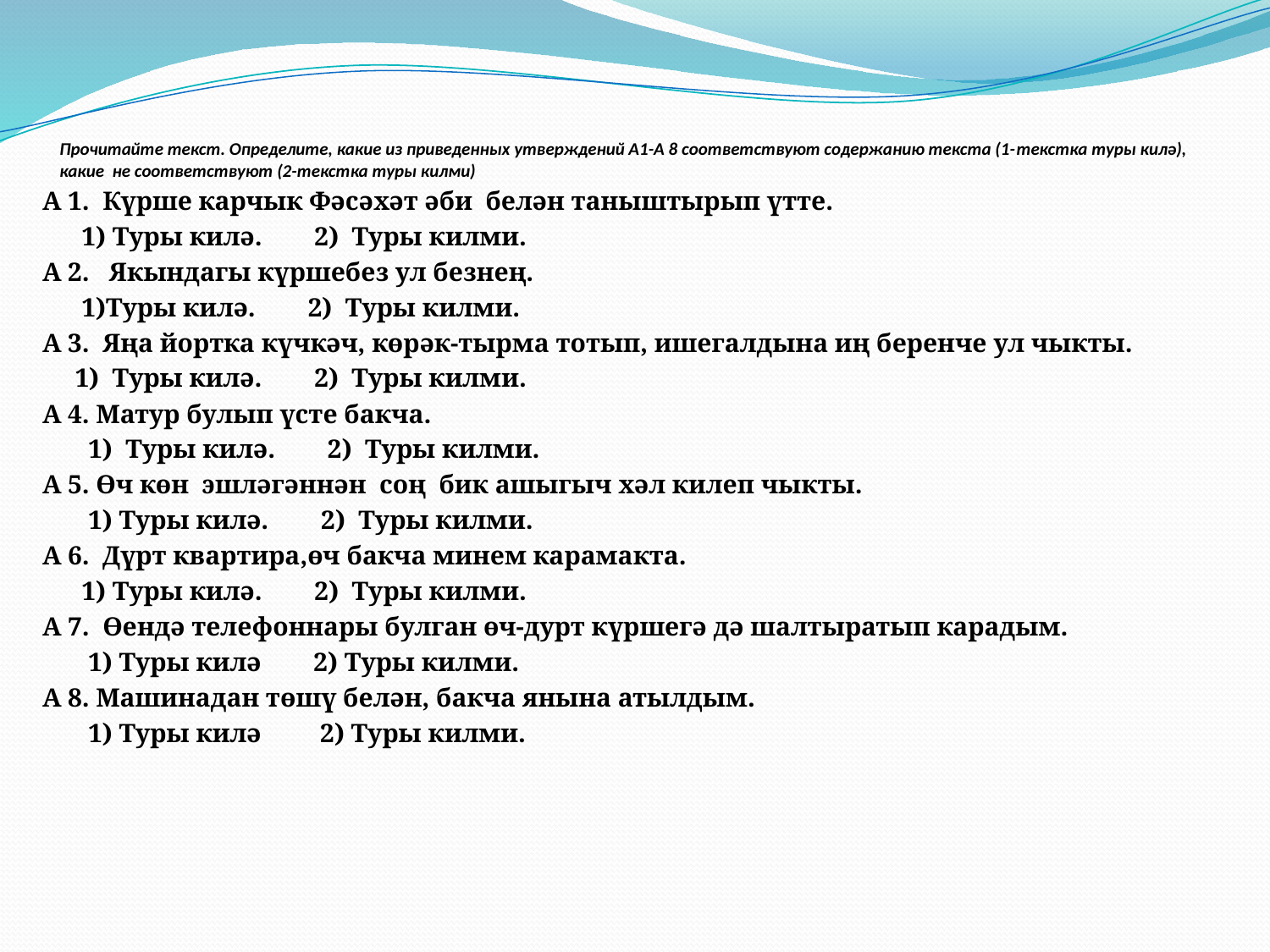

# Прочитайте текст. Определите, какие из приведенных утверждений А1-А 8 соответствуют содержанию текста (1-текстка туры килә), какие  не соответствуют (2-текстка туры килми)
А 1.  Күрше карчык Фәсәхәт әби  белән таныштырып үтте.
      1) Туры килә.        2)  Туры килми.
А 2.   Якындагы күршебез ул безнең.
      1)Туры килә.        2)  Туры килми.
А 3.  Яңа йортка күчкәч, көрәк-тырма тотып, ишегалдына иң беренче ул чыкты.
     1)  Туры килә.        2)  Туры килми.
А 4. Матур булып үсте бакча.
       1)  Туры килә.        2)  Туры килми.
А 5. Өч көн  эшләгәннән  соң  бик ашыгыч хәл килеп чыкты.
       1) Туры килә.        2)  Туры килми.
А 6.  Дүрт квартира,өч бакча минем карамакта.
      1) Туры килә.        2)  Туры килми.
А 7.  Өендә телефоннары булган өч-дурт күршегә дә шалтыратып карадым.
       1) Туры килә        2) Туры килми.
А 8. Машинадан төшү белән, бакча янына атылдым.
       1) Туры килә         2) Туры килми.